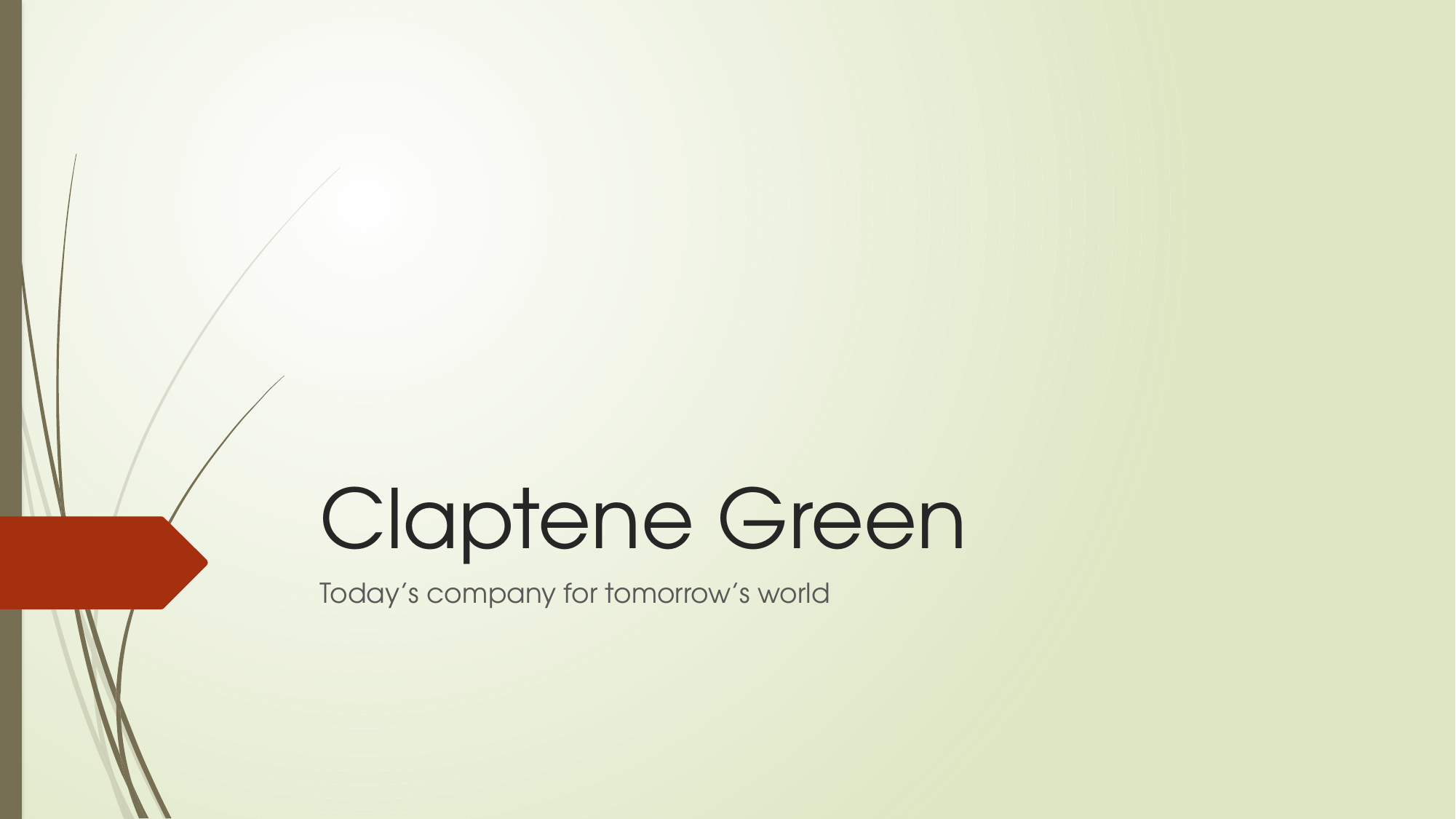

# Claptene Green
Today’s company for tomorrow’s world